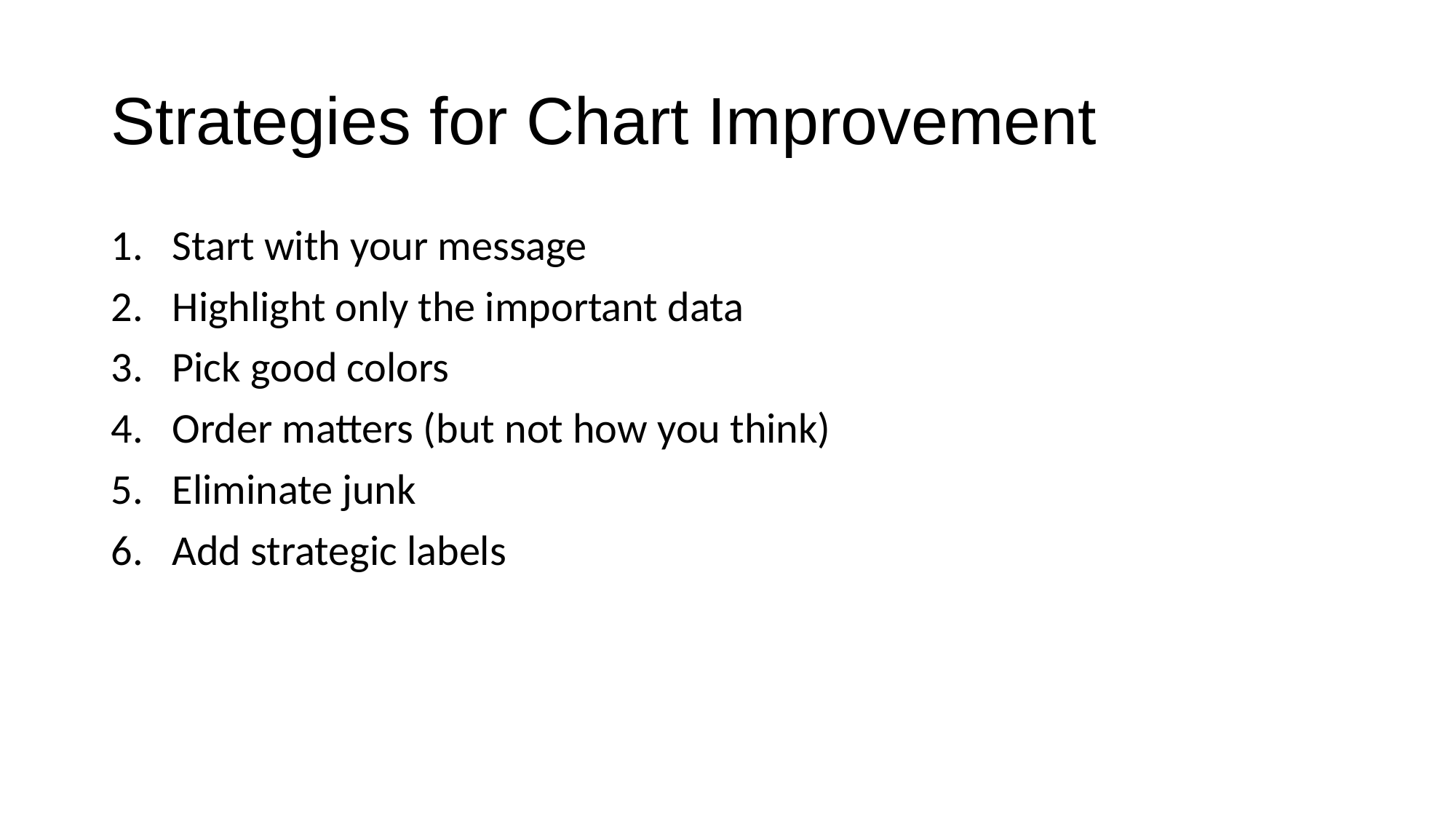

# Strategies for Chart Improvement
Start with your message
Highlight only the important data
Pick good colors
Order matters (but not how you think)
Eliminate junk
Add strategic labels